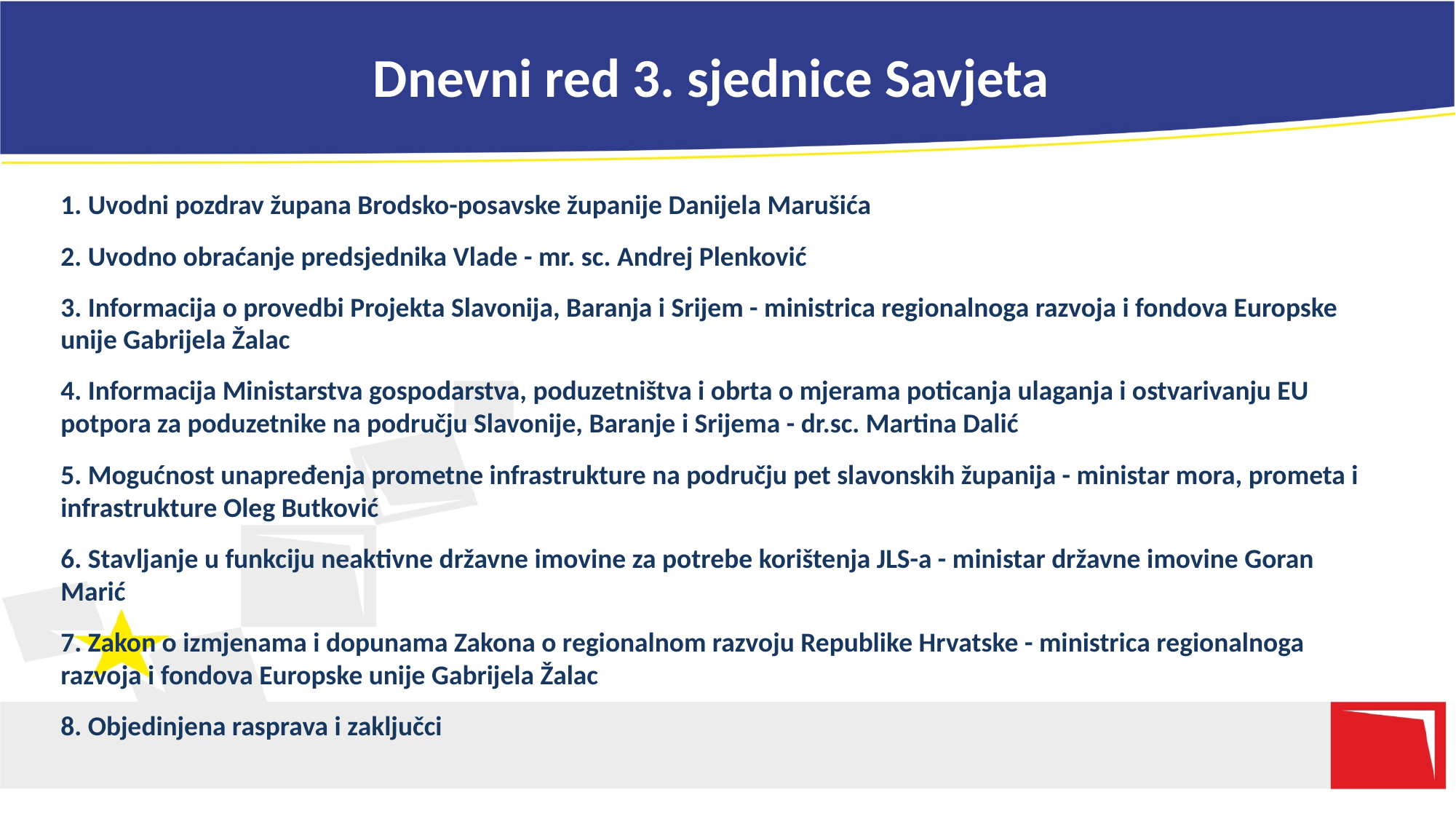

# Dnevni red 3. sjednice Savjeta
1. Uvodni pozdrav župana Brodsko-posavske županije Danijela Marušića
2. Uvodno obraćanje predsjednika Vlade - mr. sc. Andrej Plenković
3. Informacija o provedbi Projekta Slavonija, Baranja i Srijem - ministrica regionalnoga razvoja i fondova Europske unije Gabrijela Žalac
4. Informacija Ministarstva gospodarstva, poduzetništva i obrta o mjerama poticanja ulaganja i ostvarivanju EU potpora za poduzetnike na području Slavonije, Baranje i Srijema - dr.sc. Martina Dalić
5. Mogućnost unapređenja prometne infrastrukture na području pet slavonskih županija - ministar mora, prometa i infrastrukture Oleg Butković
6. Stavljanje u funkciju neaktivne državne imovine za potrebe korištenja JLS-a - ministar državne imovine Goran Marić
7. Zakon o izmjenama i dopunama Zakona o regionalnom razvoju Republike Hrvatske - ministrica regionalnoga razvoja i fondova Europske unije Gabrijela Žalac
8. Objedinjena rasprava i zaključci